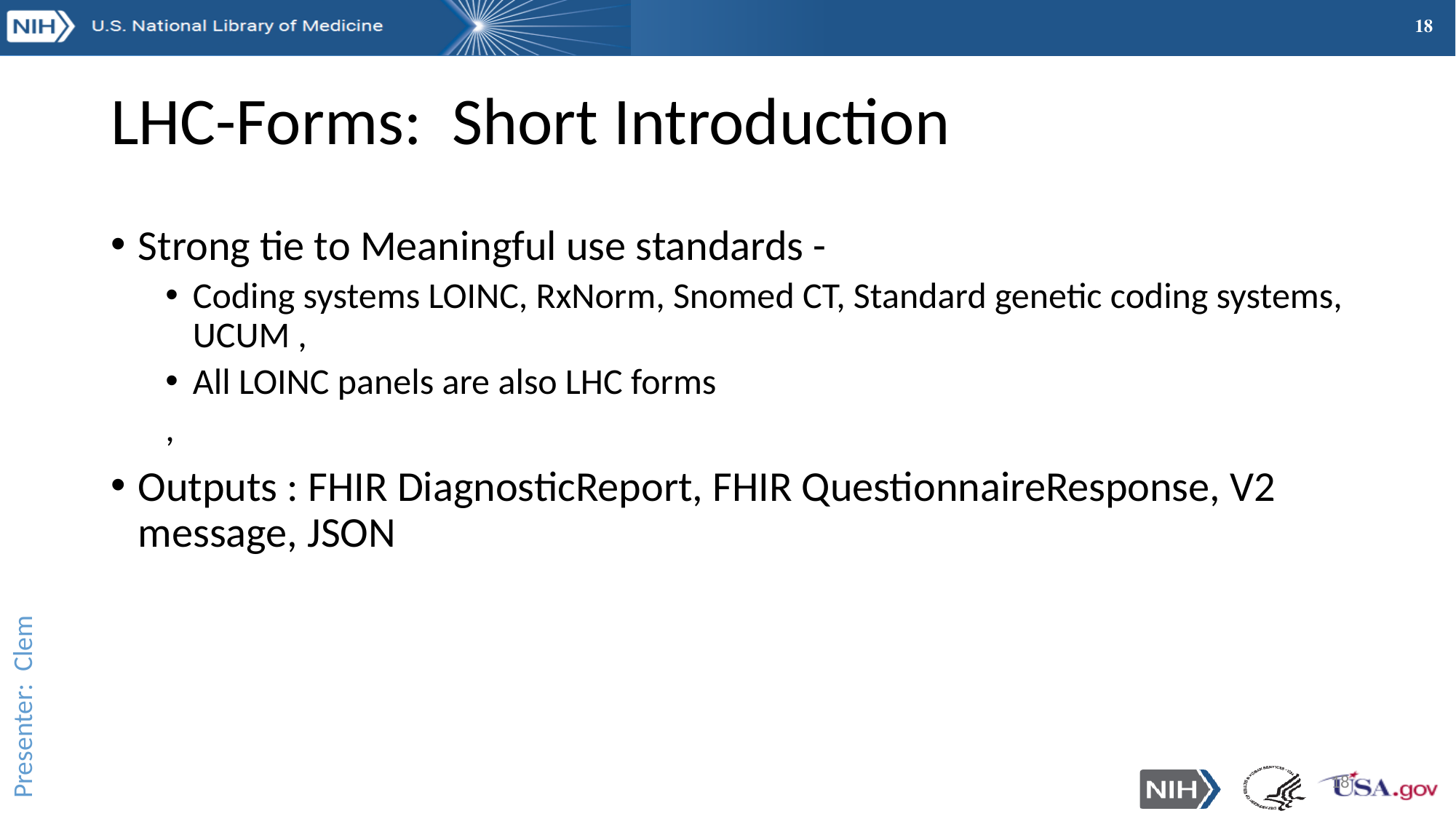

# LHC-Forms:  Short Introduction
Strong tie to Meaningful use standards -
Coding systems LOINC, RxNorm, Snomed CT, Standard genetic coding systems, UCUM ,
All LOINC panels are also LHC forms
,
Outputs : FHIR DiagnosticReport, FHIR QuestionnaireResponse, V2  message, JSON

Presenter:  Clem

18